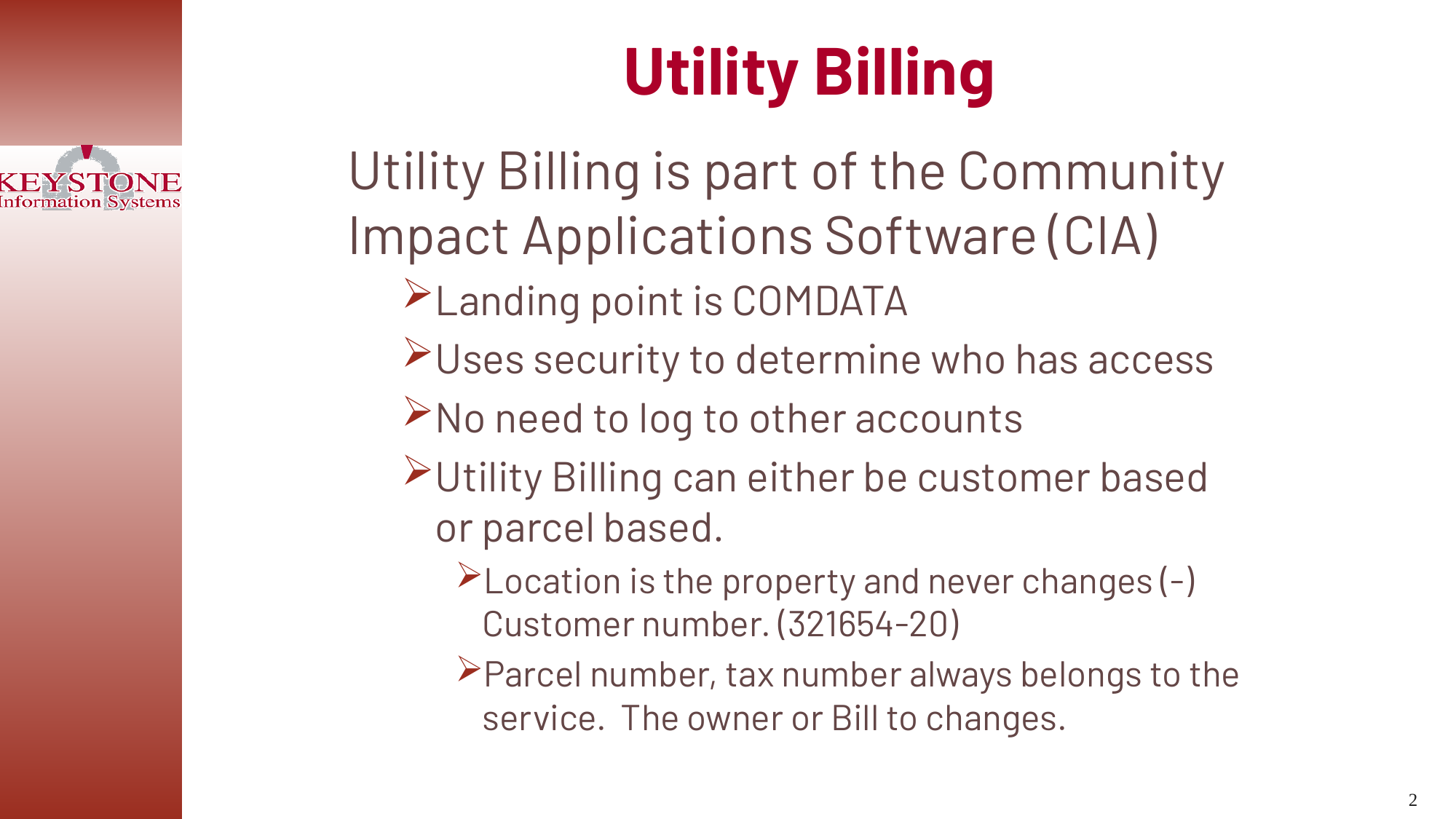

Utility Billing
Utility Billing is part of the Community Impact Applications Software (CIA)
Landing point is COMDATA
Uses security to determine who has access
No need to log to other accounts
Utility Billing can either be customer based or parcel based.
Location is the property and never changes (-) Customer number. (321654-20)
Parcel number, tax number always belongs to the service.  The owner or Bill to changes.

2